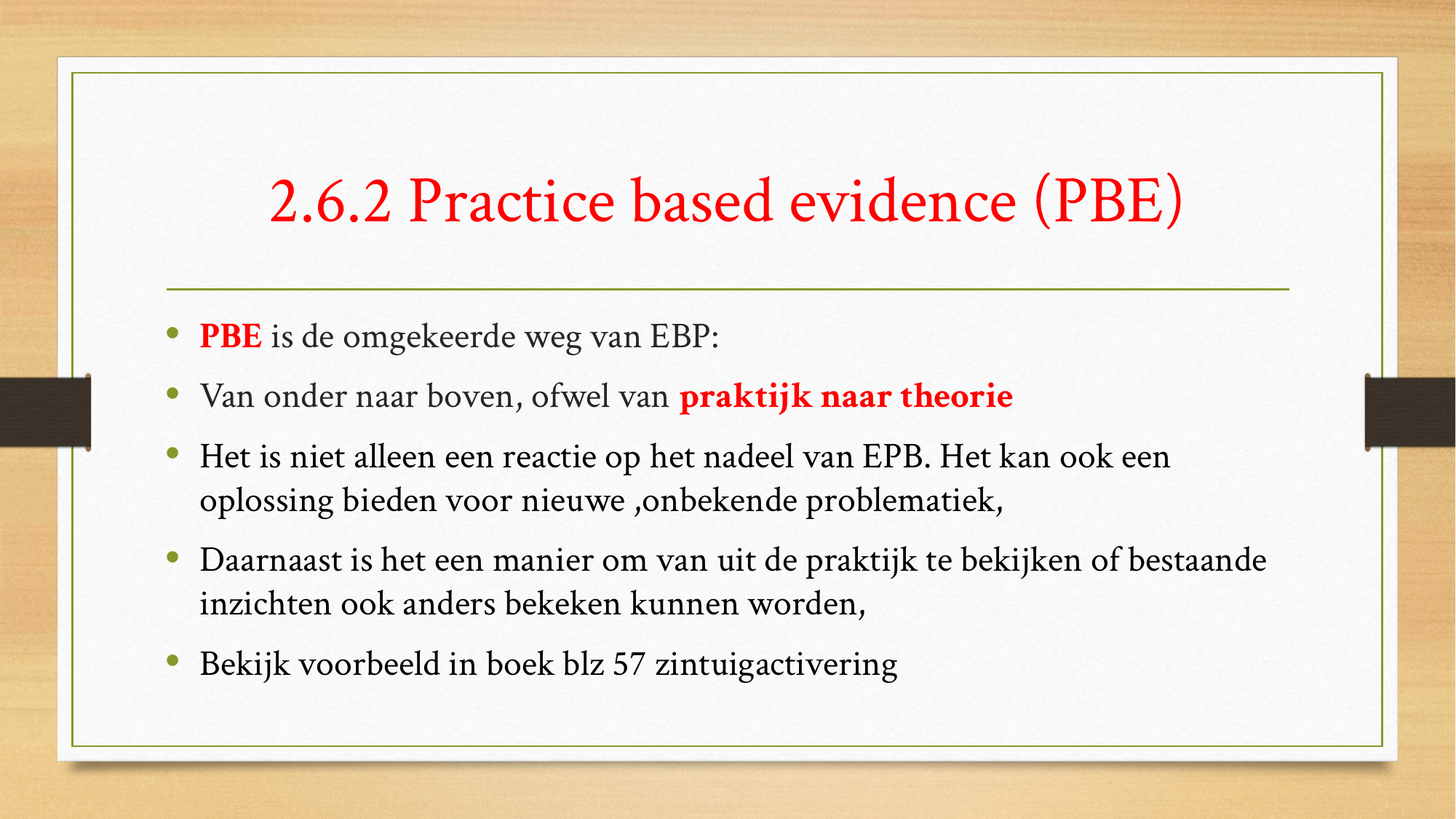

# 2.6.2 Practice based evidence (PBE)
PBE is de omgekeerde weg van EBP:
Van onder naar boven, ofwel van praktijk naar theorie
Het is niet alleen een reactie op het nadeel van EPB. Het kan ook een oplossing bieden voor nieuwe ,onbekende problematiek,
Daarnaast is het een manier om van uit de praktijk te bekijken of bestaande inzichten ook anders bekeken kunnen worden,
Bekijk voorbeeld in boek blz 57 zintuigactivering